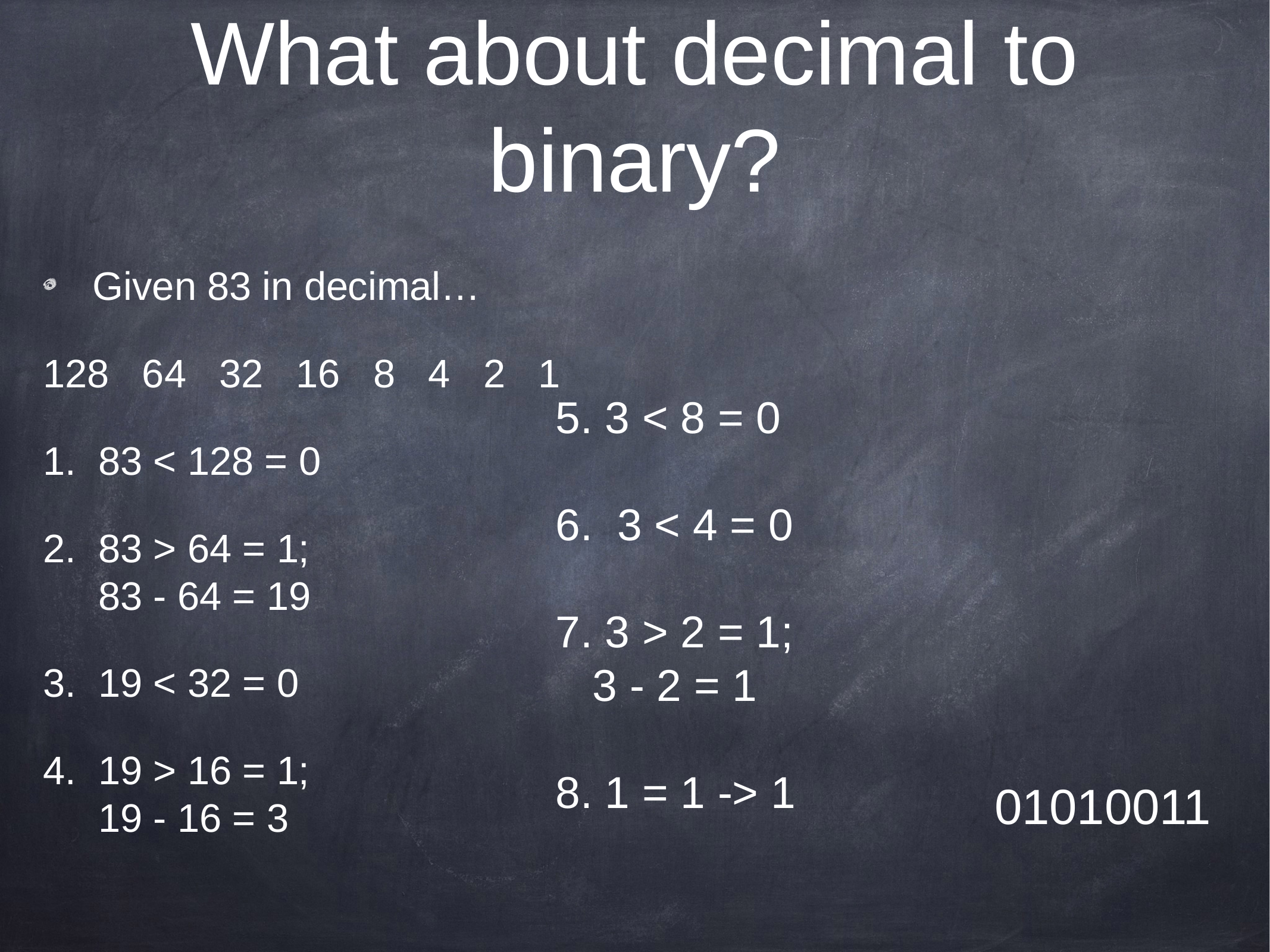

# What about decimal to binary?
Given 83 in decimal…
128   64   32   16   8   4   2   1
83 < 128 = 0
83 > 64 = 1;
83 - 64 = 19
19 < 32 = 0
19 > 16 = 1;
19 - 16 = 3
5. 3 < 8 = 0

6.  3 < 4 = 0

7. 3 > 2 = 1;
   3 - 2 = 1

8. 1 = 1 -> 1
01010011